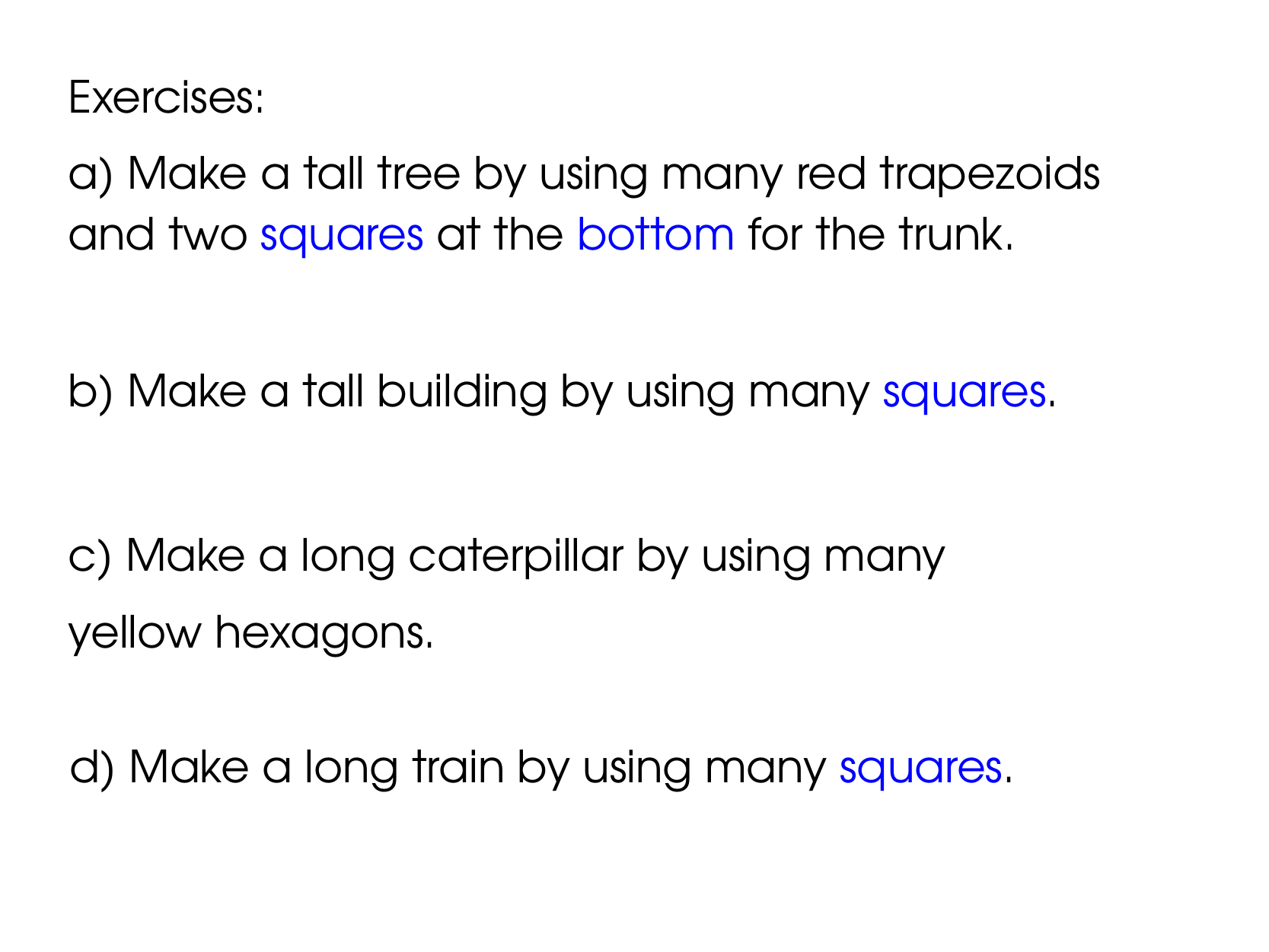

Exercises:
a) Make a tall tree by using many red trapezoids
and two squares at the bottom for the trunk.
b) Make a tall building by using many squares.
c) Make a long caterpillar by using many
yellow hexagons.
d) Make a long train by using many squares.